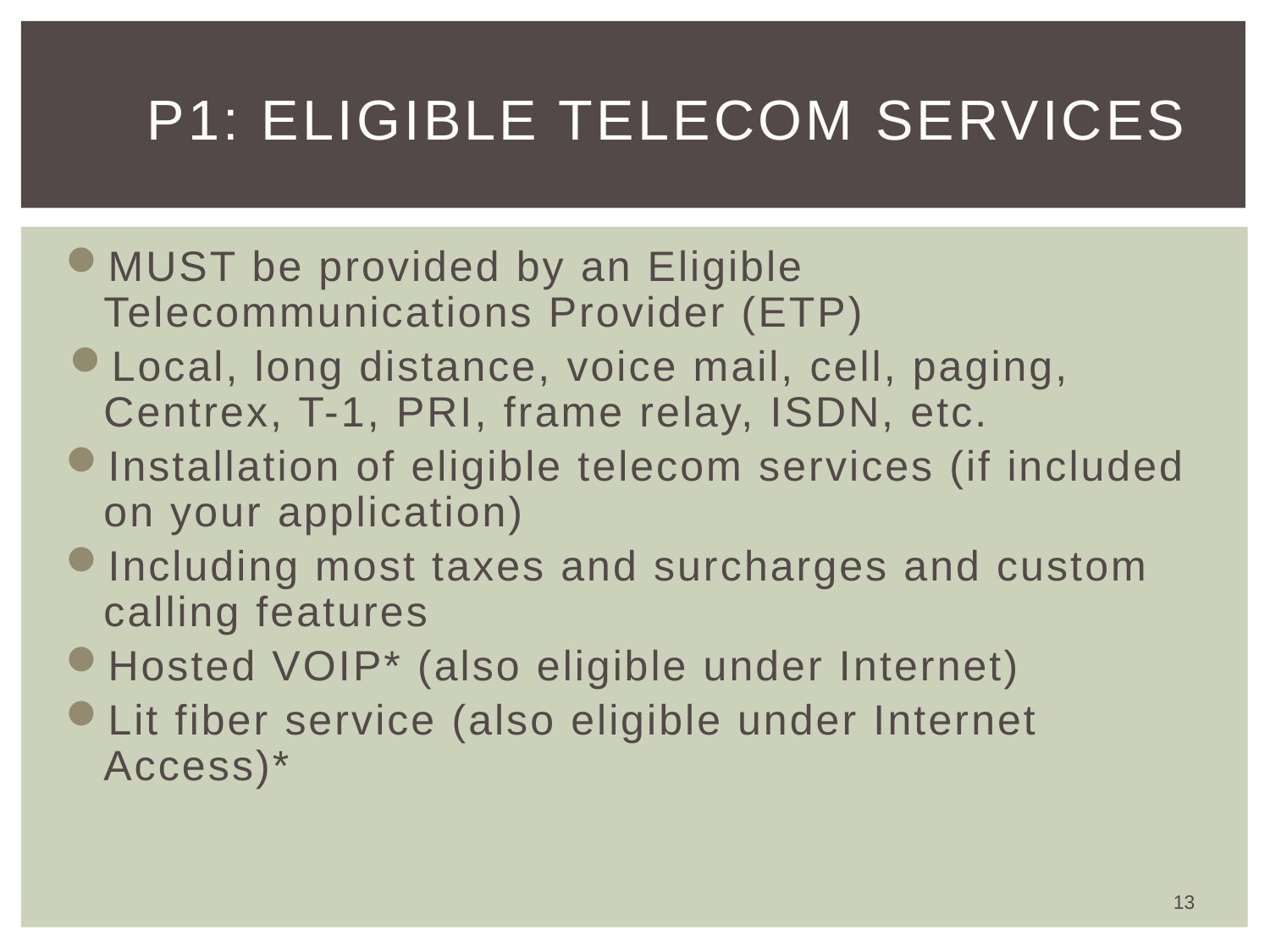

# P1: Eligible Telecom Services
MUST be provided by an Eligible Telecommunications Provider (ETP)
Local, long distance, voice mail, cell, paging, Centrex, T-1, PRI, frame relay, ISDN, etc.
Installation of eligible telecom services (if included on your application)
Including most taxes and surcharges and custom calling features
Hosted VOIP* (also eligible under Internet)
Lit fiber service (also eligible under Internet Access)*

13